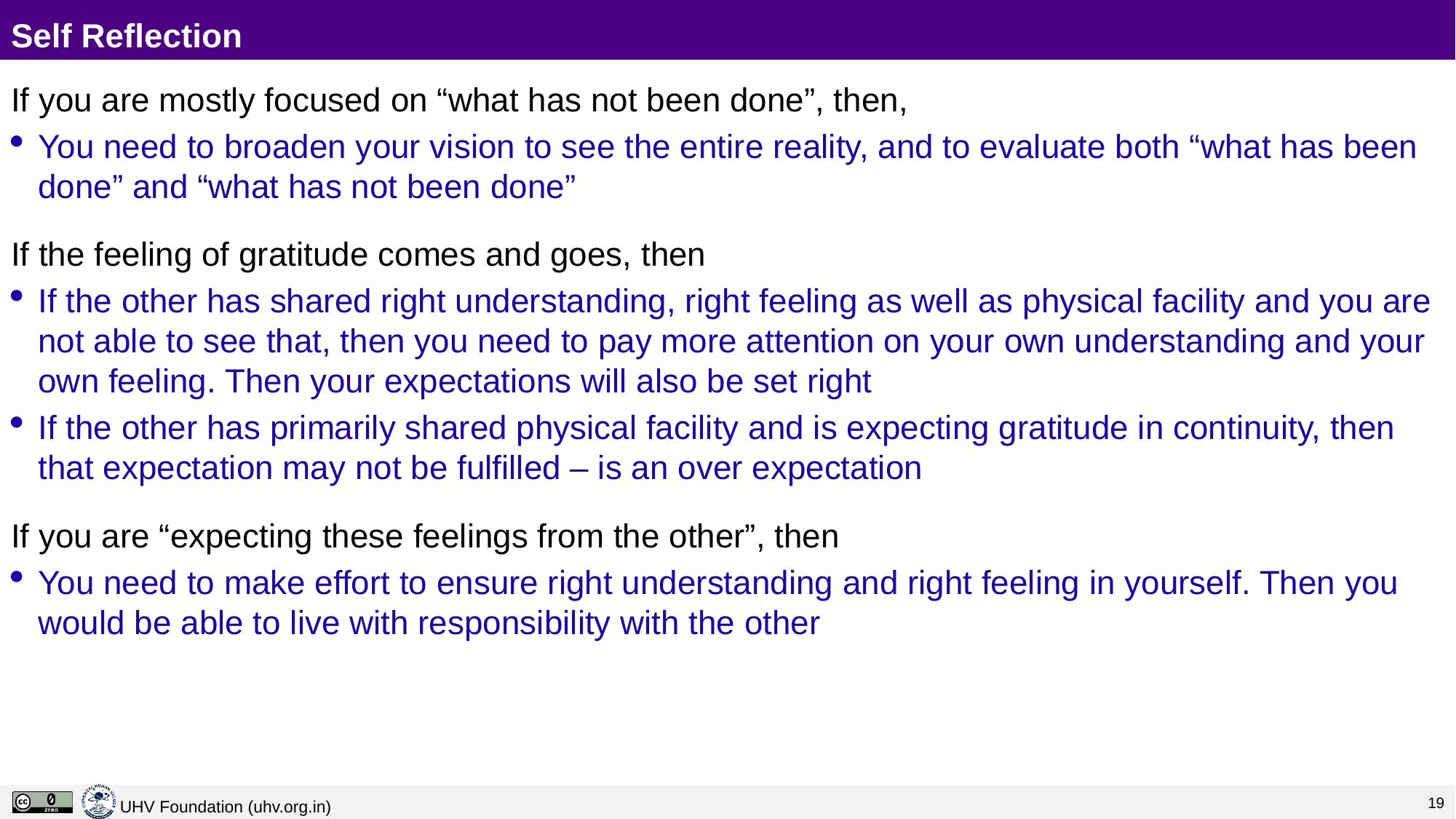

# Self Reflection
If you are mostly focused on “what has not been done”, then,
You need to broaden your vision to see the entire reality, and to evaluate both “what has been done” and “what has not been done”

If the feeling of gratitude comes and goes, then
If the other has shared right understanding, right feeling as well as physical facility and you are not able to see that, then you need to pay more attention on your own understanding and your own feeling. Then your expectations will also be set right
If the other has primarily shared physical facility and is expecting gratitude in continuity, then that expectation may not be fulfilled – is an over expectation

If you are “expecting these feelings from the other”, then
You need to make effort to ensure right understanding and right feeling in yourself. Then you would be able to live with responsibility with the other